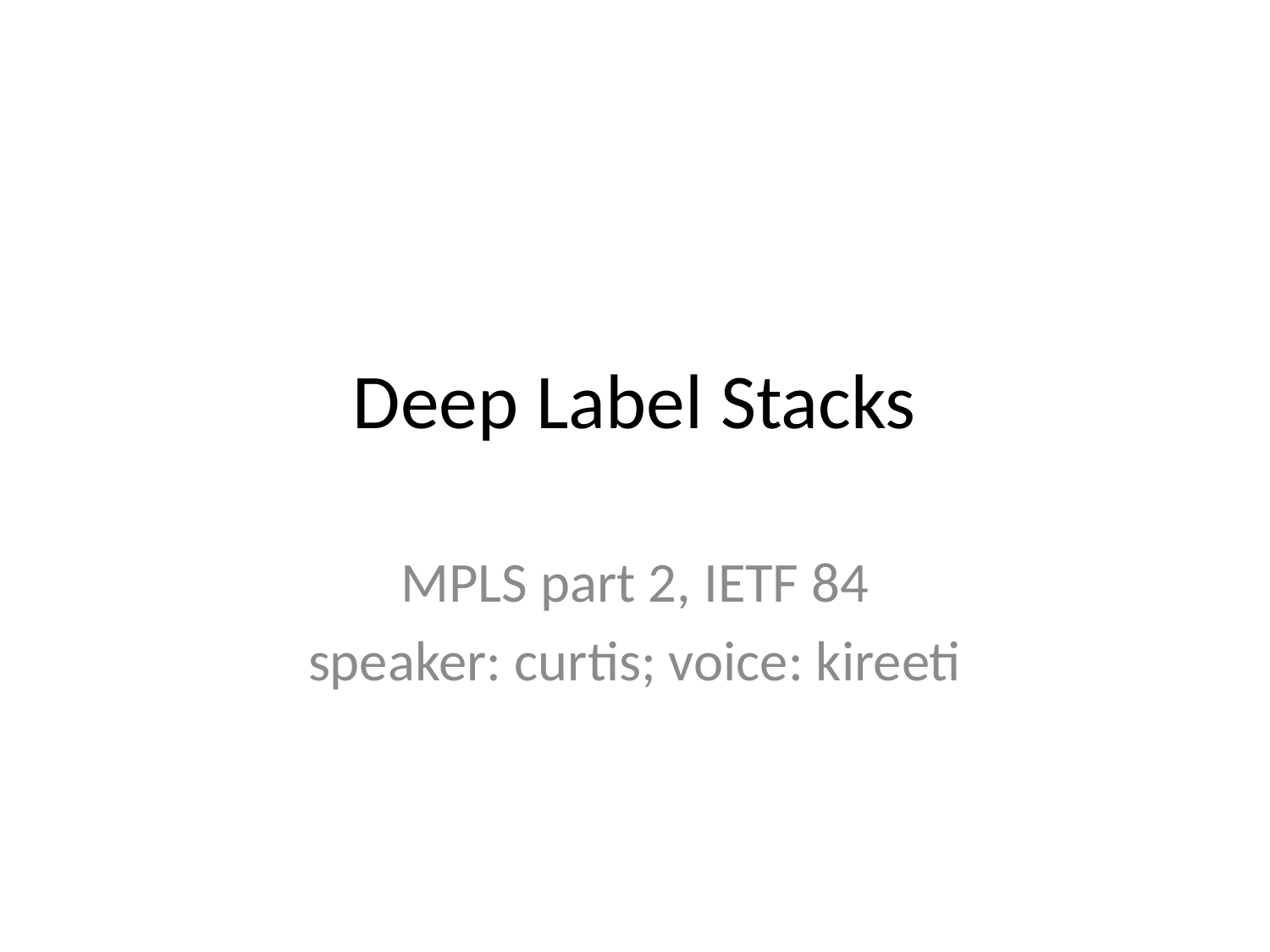

# Deep Label Stacks
MPLS part 2, IETF 84
speaker: curtis; voice: kireeti